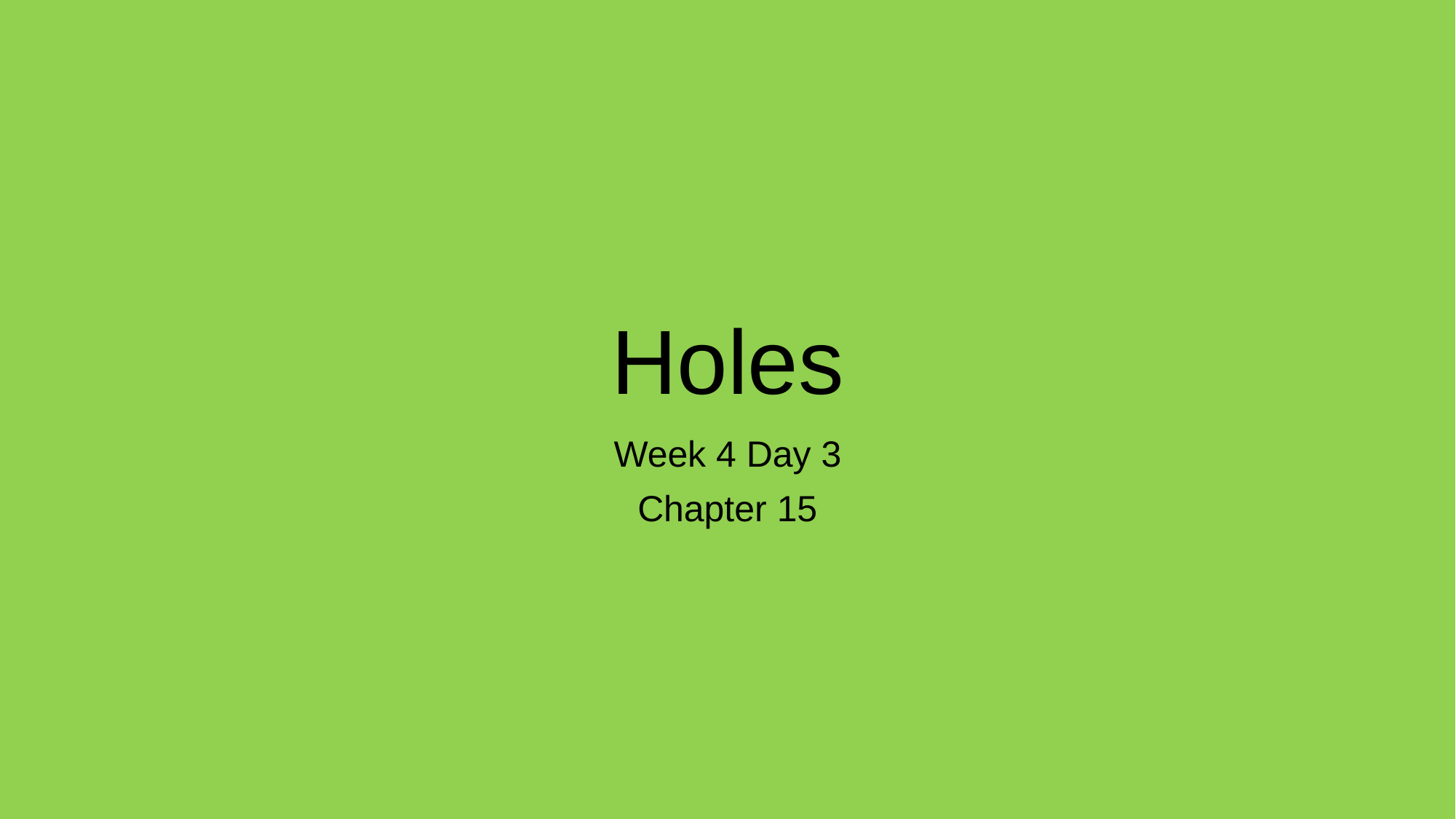

# Holes
Week 4 Day 3
Chapter 15